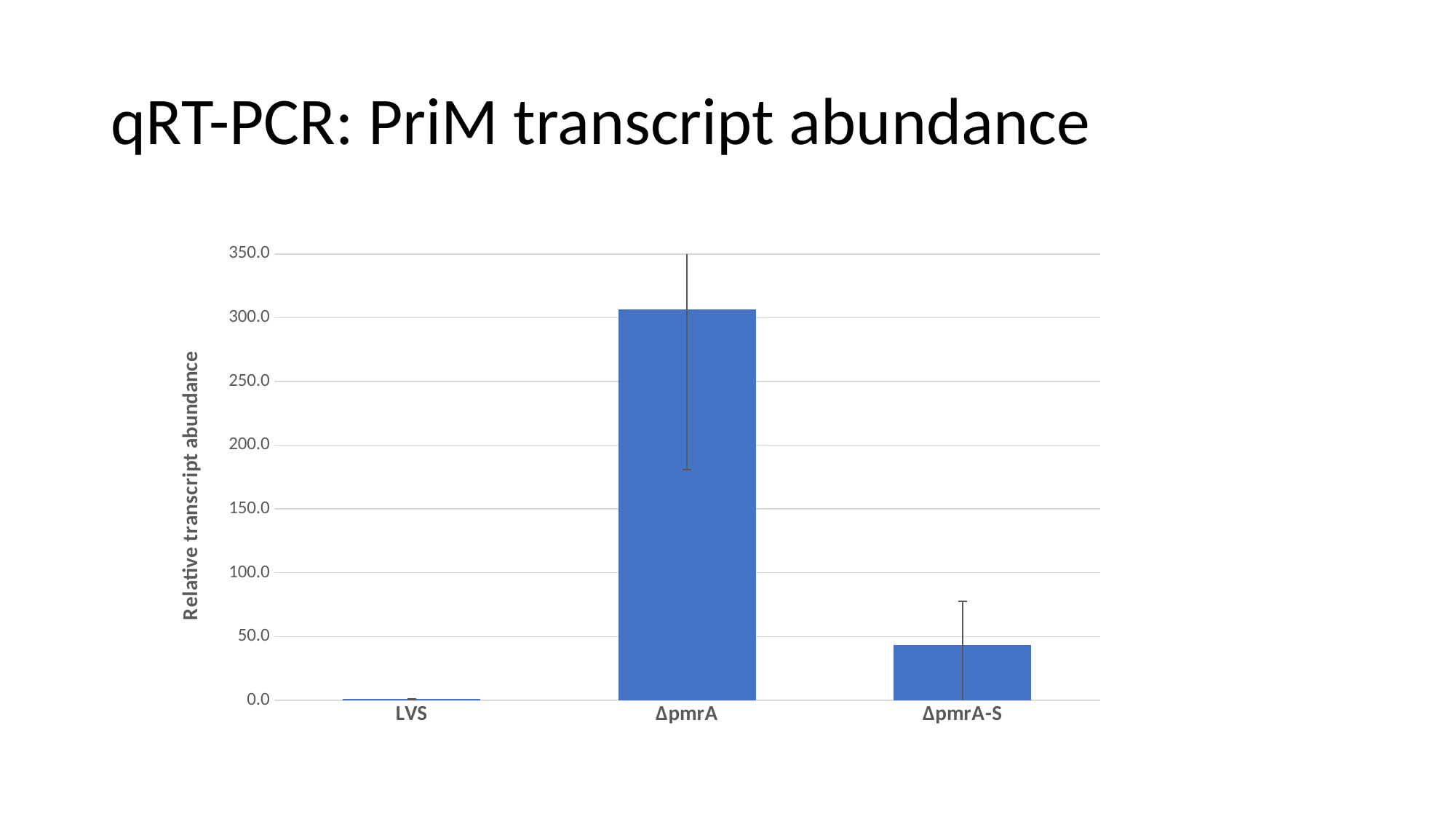

# qRT-PCR: PriM transcript abundance

### Chart

| Category |  |
|---|---|
| LVS | 1.0 |
| ∆pmrA | 306.80340316222566 |
| ∆pmrA-S | 43.39377606899932 |